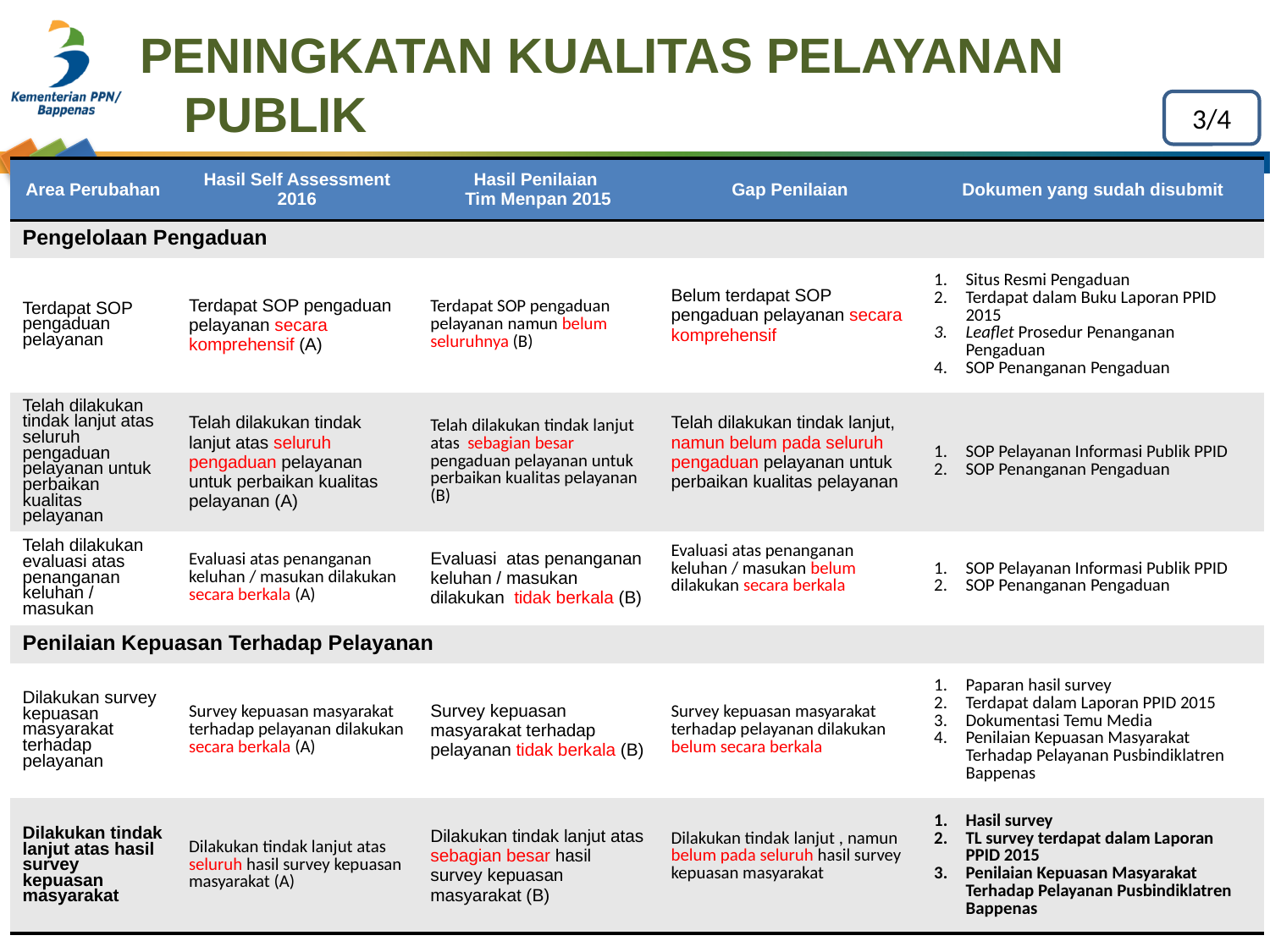

# PENINGKATAN KUALITAS PELAYANAN PUBLIK
3/4
| Area Perubahan | Hasil Self Assessment 2016 | Hasil Penilaian Tim Menpan 2015 | Gap Penilaian | Dokumen yang sudah disubmit |
| --- | --- | --- | --- | --- |
| Pengelolaan Pengaduan |  |  |  |  |
| Terdapat SOP pengaduan pelayanan | Terdapat SOP pengaduan pelayanan secara komprehensif (A) | Terdapat SOP pengaduan pelayanan namun belum seluruhnya (B) | Belum terdapat SOP pengaduan pelayanan secara komprehensif | Situs Resmi Pengaduan Terdapat dalam Buku Laporan PPID 2015 Leaflet Prosedur Penanganan Pengaduan SOP Penanganan Pengaduan |
| Telah dilakukan tindak lanjut atas seluruh pengaduan pelayanan untuk perbaikan kualitas pelayanan | Telah dilakukan tindak lanjut atas seluruh pengaduan pelayanan untuk perbaikan kualitas pelayanan (A) | Telah dilakukan tindak lanjut atas sebagian besar pengaduan pelayanan untuk perbaikan kualitas pelayanan (B) | Telah dilakukan tindak lanjut, namun belum pada seluruh pengaduan pelayanan untuk perbaikan kualitas pelayanan | SOP Pelayanan Informasi Publik PPID SOP Penanganan Pengaduan |
| Telah dilakukan evaluasi atas penanganan keluhan / masukan | Evaluasi atas penanganan keluhan / masukan dilakukan secara berkala (A) | Evaluasi atas penanganan keluhan / masukan dilakukan tidak berkala (B) | Evaluasi atas penanganan keluhan / masukan belum dilakukan secara berkala | SOP Pelayanan Informasi Publik PPID SOP Penanganan Pengaduan |
| Penilaian Kepuasan Terhadap Pelayanan |  |  |  |  |
| Dilakukan survey kepuasan masyarakat terhadap pelayanan | Survey kepuasan masyarakat terhadap pelayanan dilakukan secara berkala (A) | Survey kepuasan masyarakat terhadap pelayanan tidak berkala (B) | Survey kepuasan masyarakat terhadap pelayanan dilakukan belum secara berkala | Paparan hasil survey Terdapat dalam Laporan PPID 2015 Dokumentasi Temu Media Penilaian Kepuasan Masyarakat Terhadap Pelayanan Pusbindiklatren Bappenas |
| Dilakukan tindak lanjut atas hasil survey kepuasan masyarakat | Dilakukan tindak lanjut atas seluruh hasil survey kepuasan masyarakat (A) | Dilakukan tindak lanjut atas sebagian besar hasil survey kepuasan masyarakat (B) | Dilakukan tindak lanjut , namun belum pada seluruh hasil survey kepuasan masyarakat | Hasil survey TL survey terdapat dalam Laporan PPID 2015 Penilaian Kepuasan Masyarakat Terhadap Pelayanan Pusbindiklatren Bappenas |